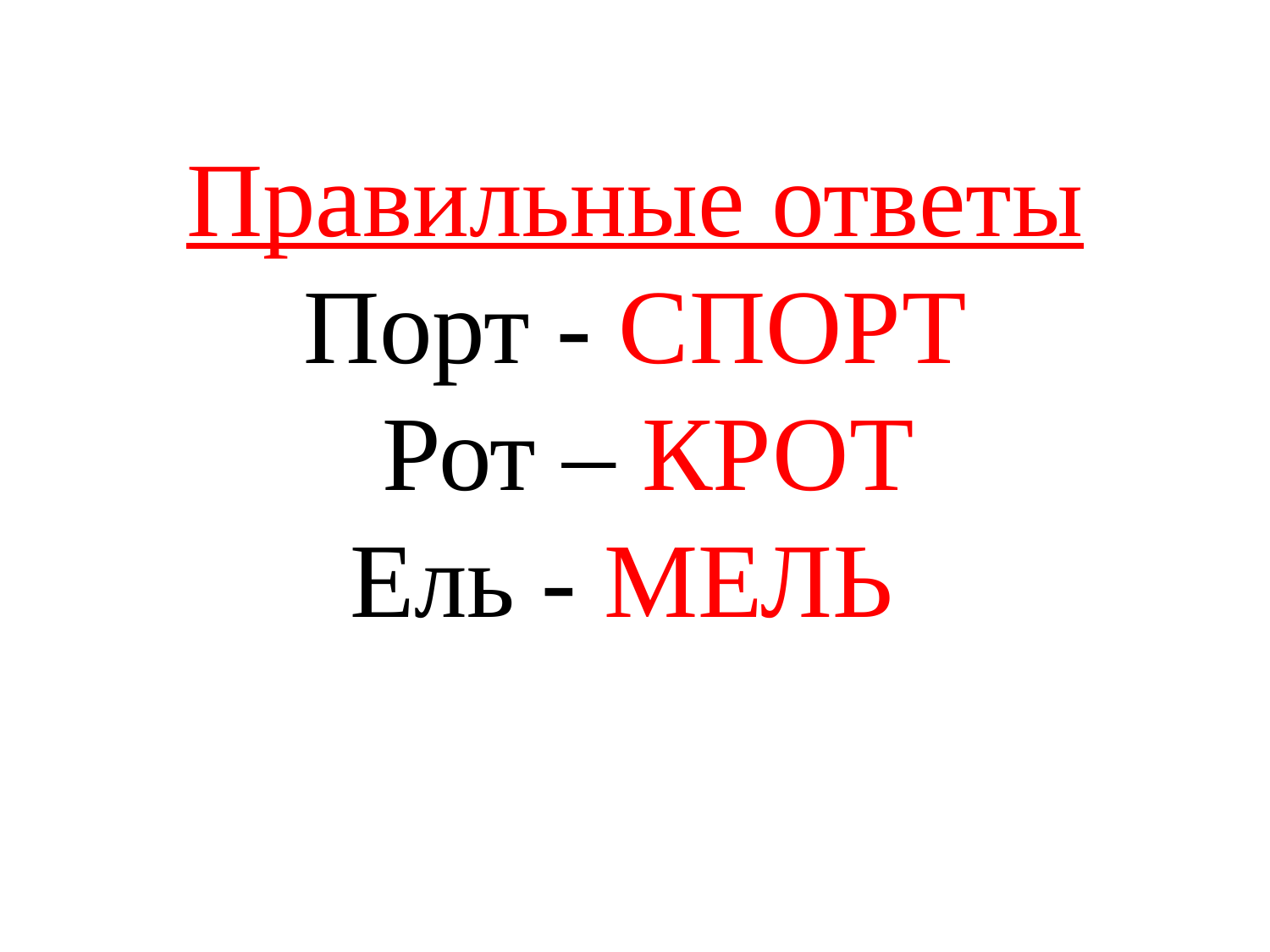

# Правильные ответы Порт - СПОРТ Рот – КРОТ Ель - МЕЛЬ